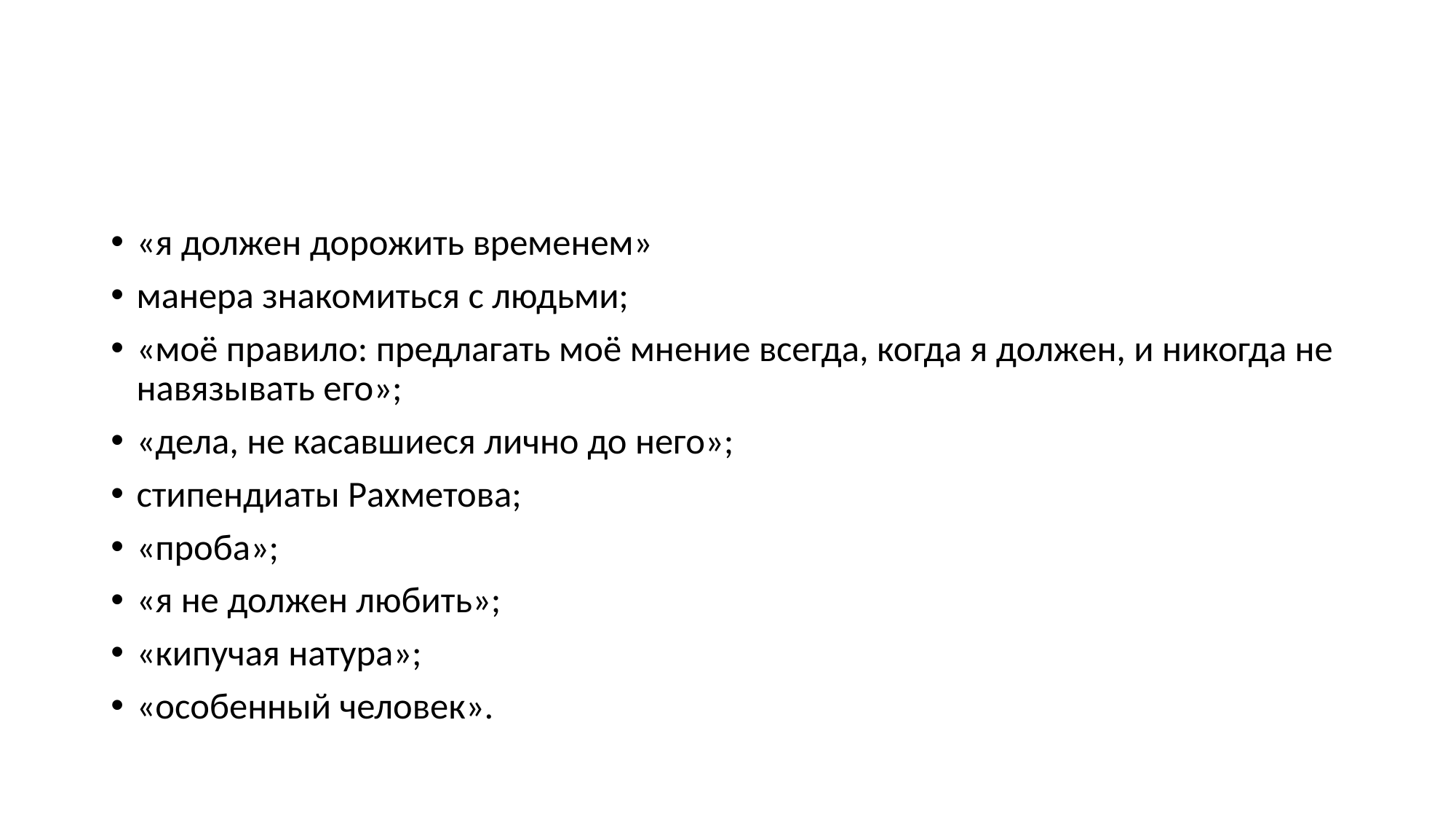

#
«я должен дорожить временем»
манера знакомиться с людьми;
«моё правило: предлагать моё мнение всегда, когда я должен, и никогда не навязывать его»;
«дела, не касавшиеся лично до него»;
стипендиаты Рахметова;
«проба»;
«я не должен любить»;
«кипучая натура»;
«особенный человек».